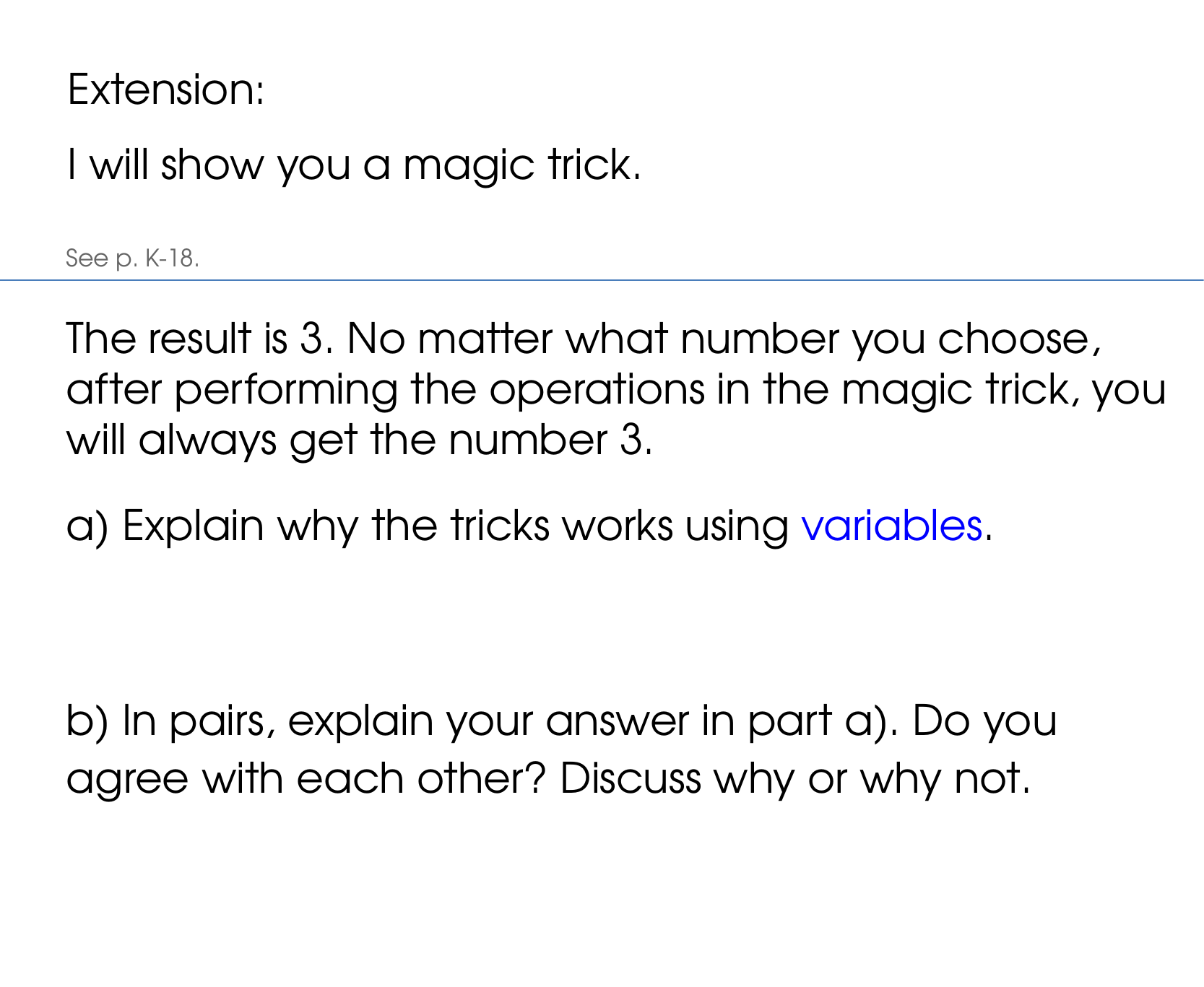

Extension:
I will show you a magic trick.

See p. K-18.
The result is 3. No matter what number you choose, after performing the operations in the magic trick, you will always get the number 3.

a) Explain why the tricks works using variables.

b) In pairs, explain your answer in part a). Do you agree with each other? Discuss why or why not.